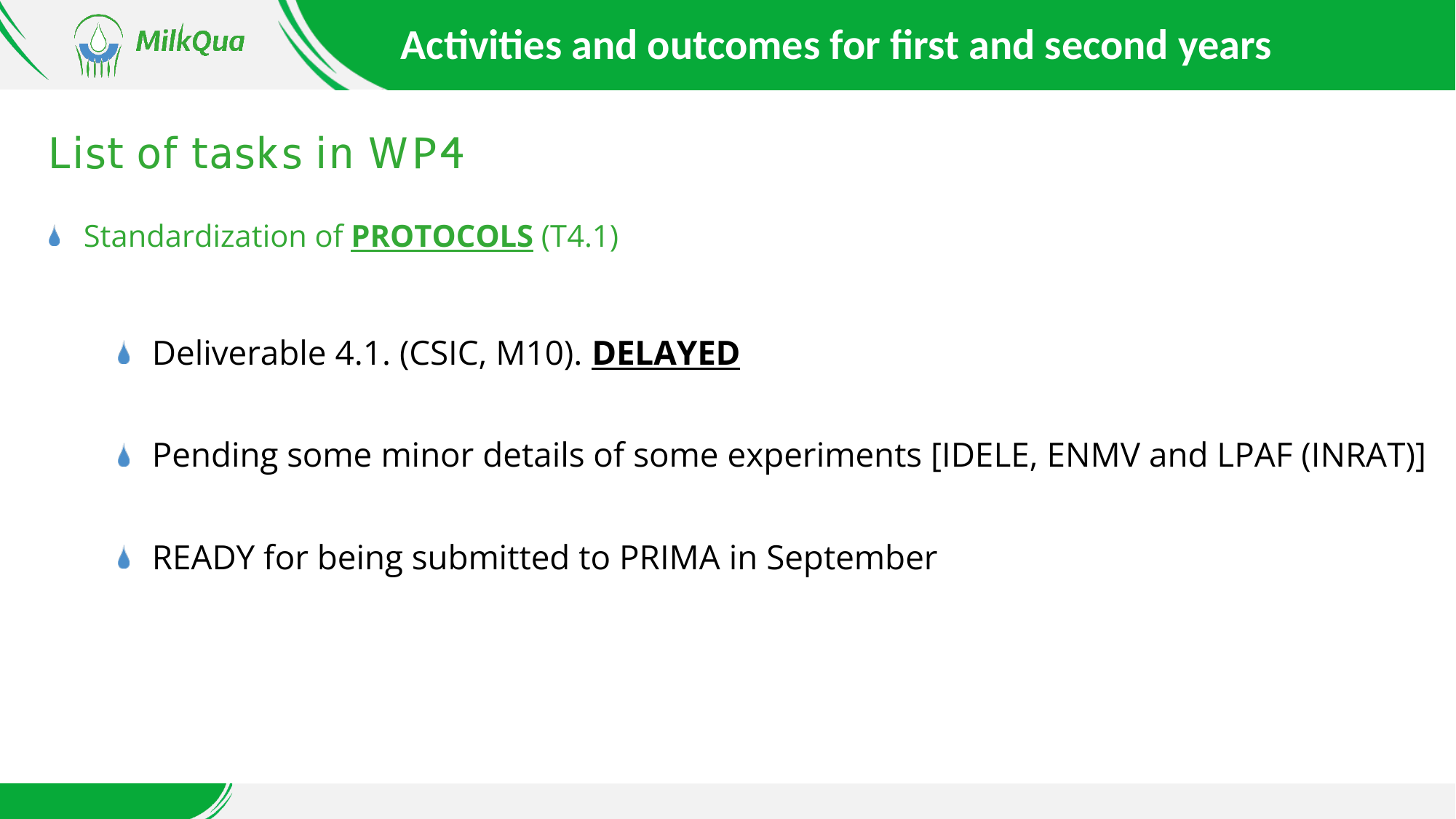

Activities and outcomes for first and second years

# List of tasks in WP4
Standardization of PROTOCOLS (T4.1)

Deliverable 4.1. (CSIC, M10). DELAYED

Pending some minor details of some experiments [IDELE, ENMV and LPAF (INRAT)]

READY for being submitted to PRIMA in September